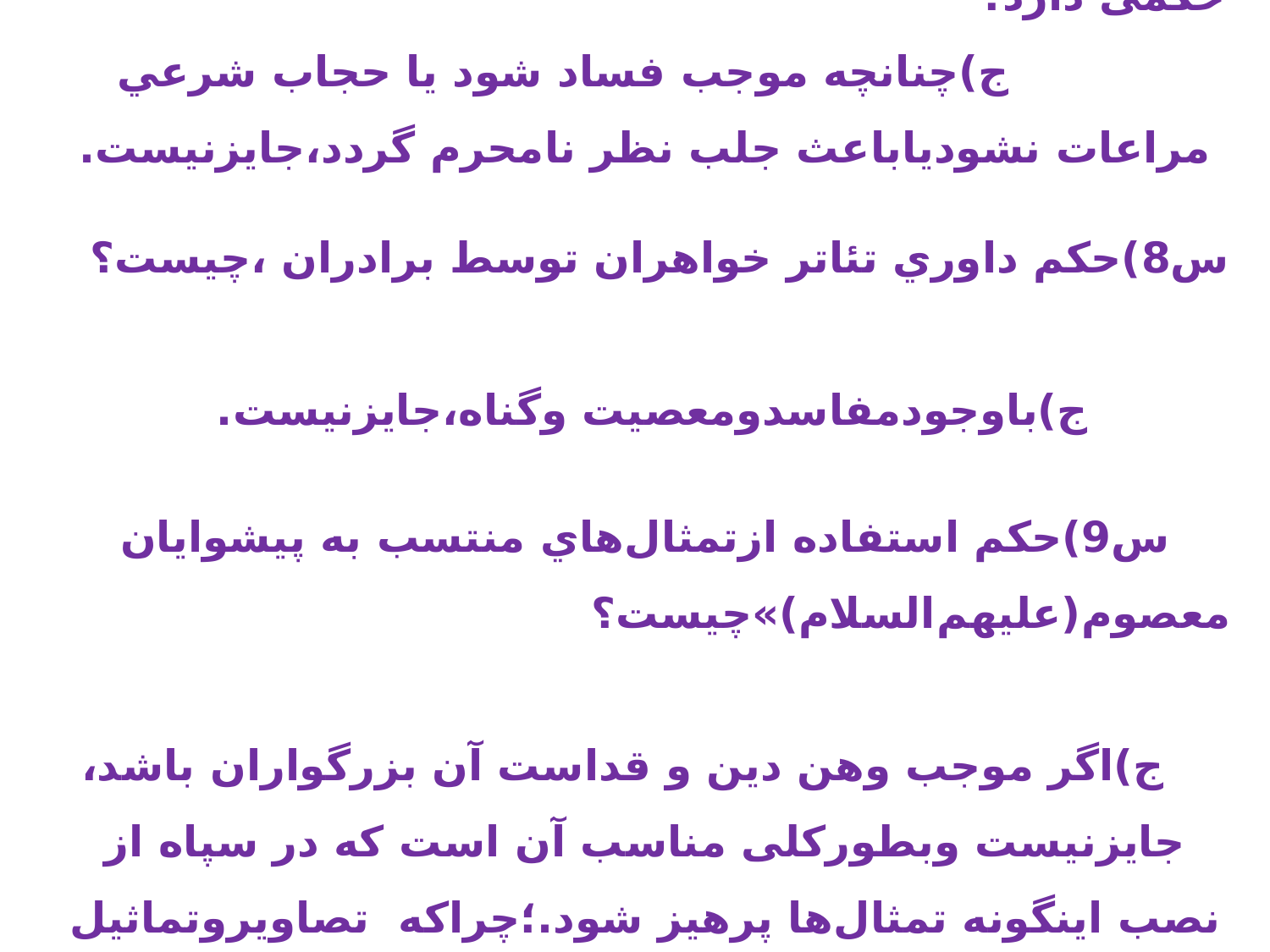

س7) بازي گري در نمايش نقش زن همراه با مرد،چه حکمی دارد؟                                                                          ج)چنانچه موجب فساد شود يا حجاب شرعي مراعات نشودياباعث جلب نظر نامحرم گردد،جایزنیست.

س8)حکم داوري تئاتر خواهران توسط برادران ،چیست؟                                                                     ج)باوجودمفاسدومعصیت وگناه،جایزنیست.

س9)حکم استفاده ازتمثال‌هاي منتسب به پيشوايان معصوم(عليهم‌السلام)»چیست؟
   ج)اگر موجب وهن دين و قداست آن بزرگواران باشد، جایزنیست وبطورکلی مناسب آن است كه در سپاه از نصب اين‎گونه تمثال‌ها پرهيز شود.؛چراکه  تصاویروتماثیل منتسب به معصومین ریشه ومبنا ندارد؛ البته چون درعرف منتسب  به آن ذوات مقدسه است هتک حرمت جایزنیست.